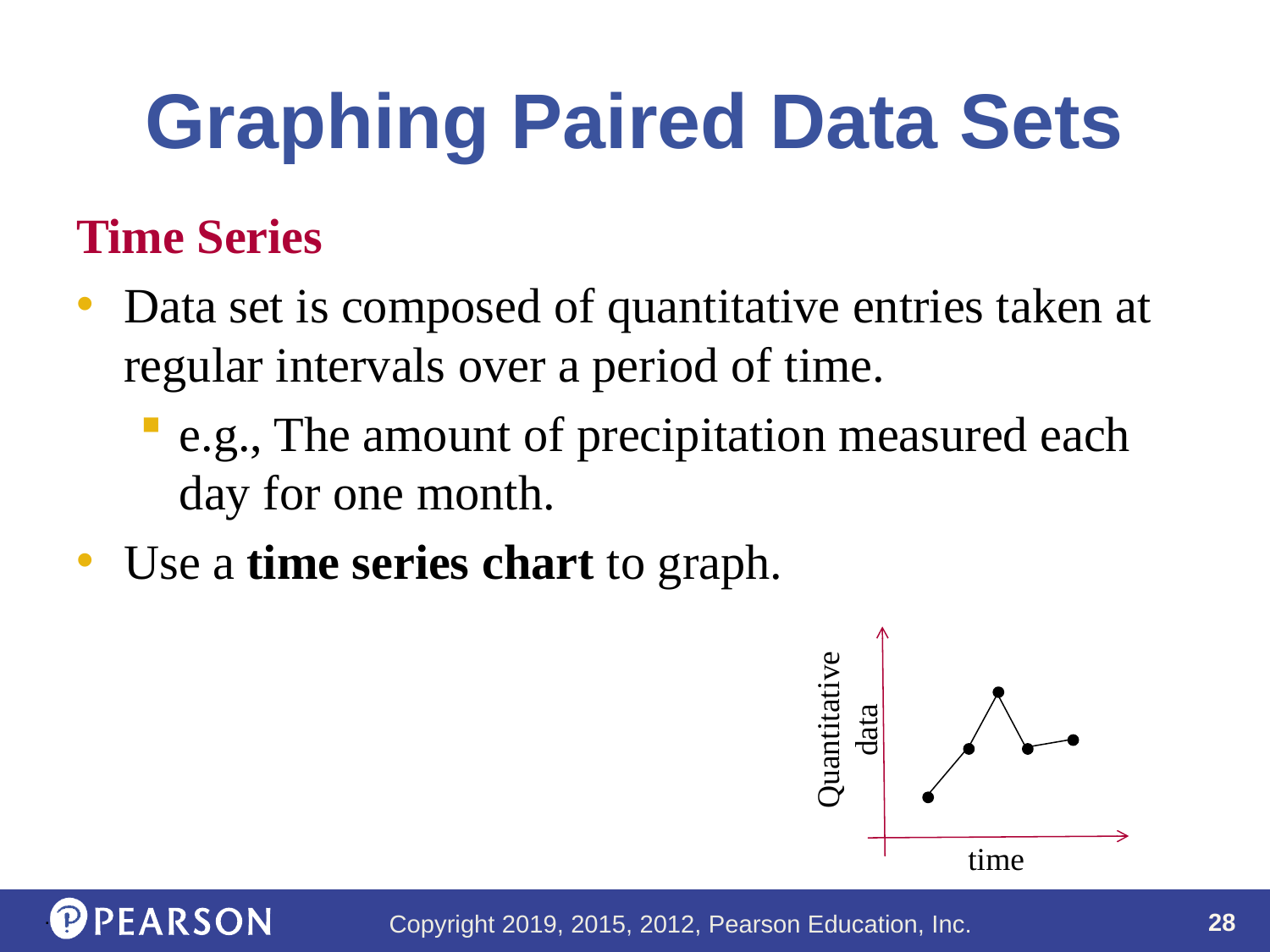

# Graphing Paired Data Sets
Time Series
Data set is composed of quantitative entries taken at regular intervals over a period of time.
e.g., The amount of precipitation measured each day for one month.
Use a time series chart to graph.

Quantitative data

time
.